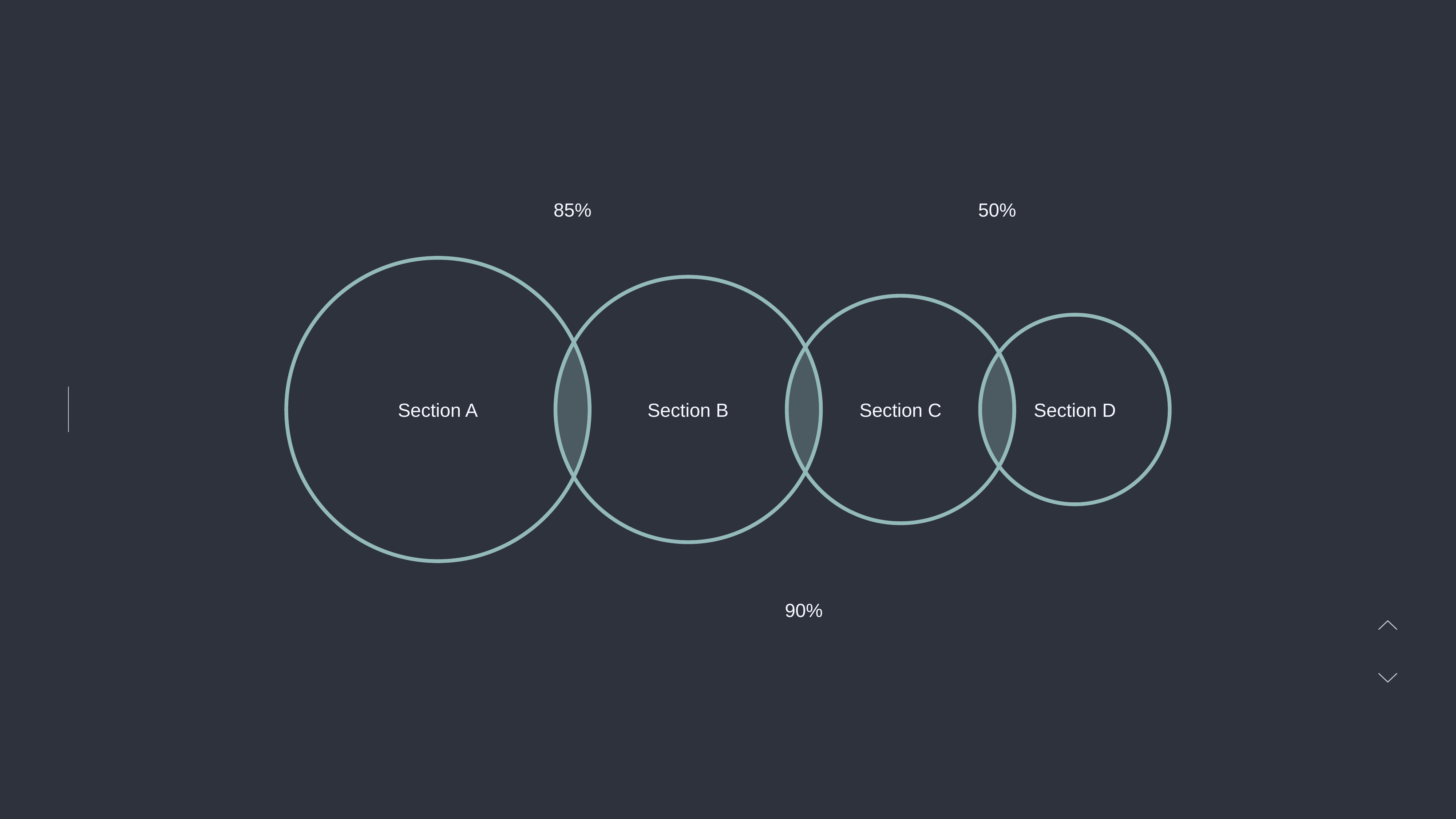

85%
50%

Section A
Section B
Section C
Section D
90%